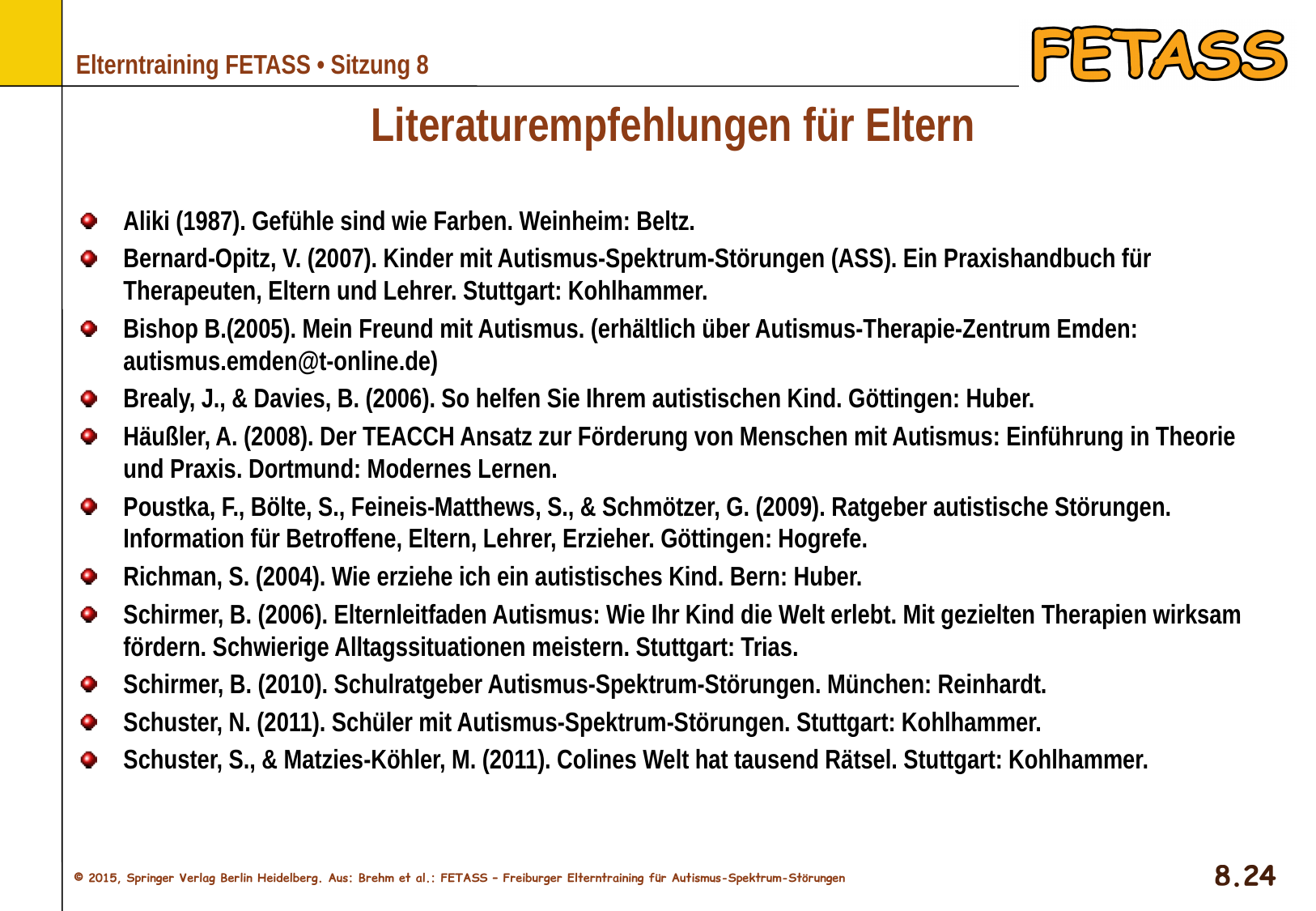

# Literaturempfehlungen für Eltern
Aliki (1987). Gefühle sind wie Farben. Weinheim: Beltz.
Bernard-Opitz, V. (2007). Kinder mit Autismus-Spektrum-Störungen (ASS). Ein Praxishandbuch für Therapeuten, Eltern und Lehrer. Stuttgart: Kohlhammer.
Bishop B.(2005). Mein Freund mit Autismus. (erhältlich über Autismus-Therapie-Zentrum Emden: autismus.emden@t-online.de)
Brealy, J., & Davies, B. (2006). So helfen Sie Ihrem autistischen Kind. Göttingen: Huber.
Häußler, A. (2008). Der TEACCH Ansatz zur Förderung von Menschen mit Autismus: Einführung in Theorie und Praxis. Dortmund: Modernes Lernen.
Poustka, F., Bölte, S., Feineis-Matthews, S., & Schmötzer, G. (2009). Ratgeber autistische Störungen. Information für Betroffene, Eltern, Lehrer, Erzieher. Göttingen: Hogrefe.
Richman, S. (2004). Wie erziehe ich ein autistisches Kind. Bern: Huber.
Schirmer, B. (2006). Elternleitfaden Autismus: Wie Ihr Kind die Welt erlebt. Mit gezielten Therapien wirksam fördern. Schwierige Alltagssituationen meistern. Stuttgart: Trias.
Schirmer, B. (2010). Schulratgeber Autismus-Spektrum-Störungen. München: Reinhardt.
Schuster, N. (2011). Schüler mit Autismus-Spektrum-Störungen. Stuttgart: Kohlhammer.
Schuster, S., & Matzies-Köhler, M. (2011). Colines Welt hat tausend Rätsel. Stuttgart: Kohlhammer.
8.24